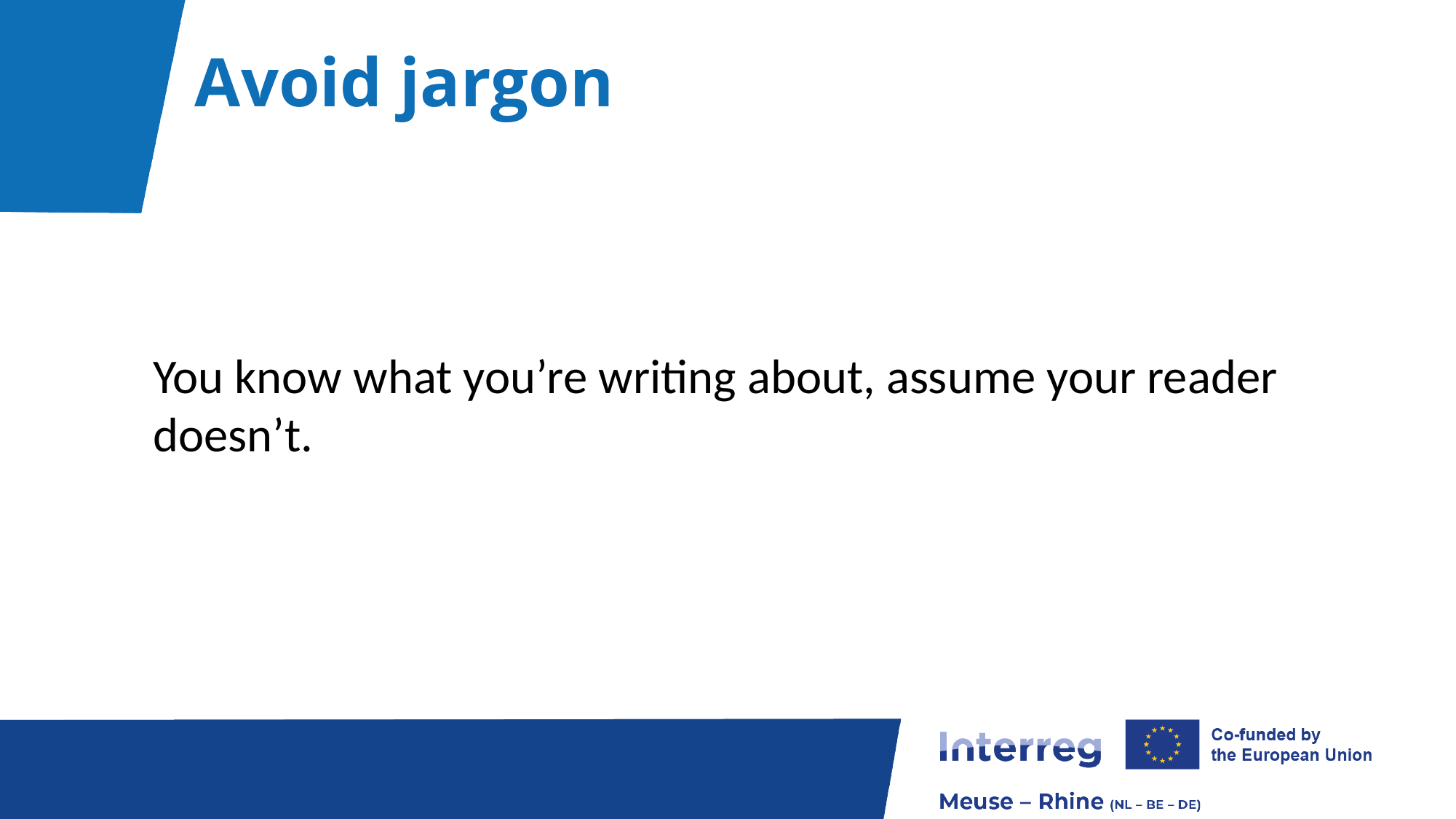

# Avoid jargon
You know what you’re writing about, assume your reader doesn’t.